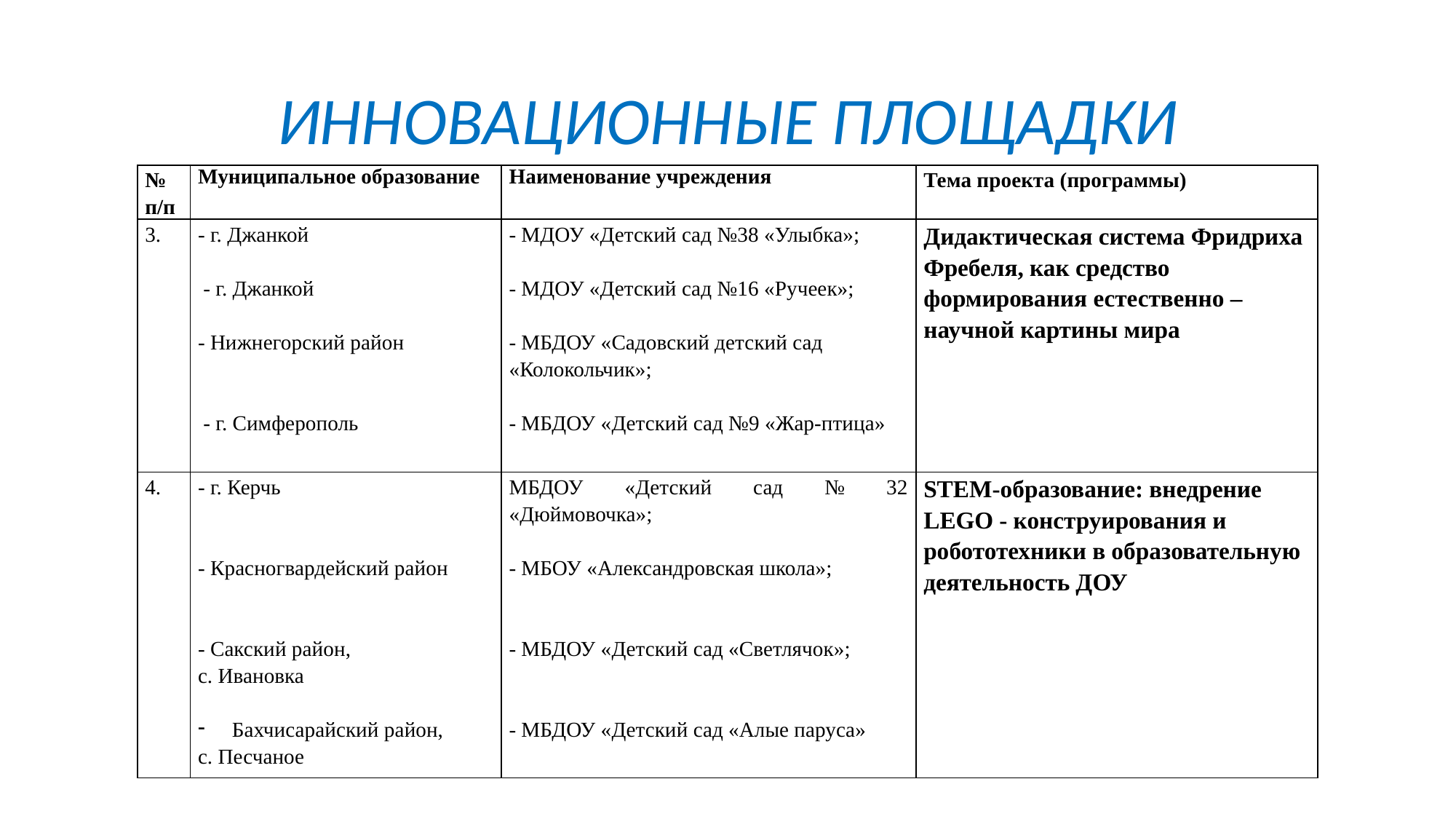

# ИННОВАЦИОННЫЕ ПЛОЩАДКИ
| № п/п | Муниципальное образование | Наименование учреждения | Тема проекта (программы) |
| --- | --- | --- | --- |
| 3. | - г. Джанкой    - г. Джанкой   - Нижнегорский район  - г. Симферополь | - МДОУ «Детский сад №38 «Улыбка»;   - МДОУ «Детский сад №16 «Ручеек»;   - МБДОУ «Садовский детский сад «Колокольчик»;   - МБДОУ «Детский сад №9 «Жар-птица» | Дидактическая система Фридриха Фребеля, как средство формирования естественно – научной картины мира |
| 4. | - г. Керчь     - Красногвардейский район     - Сакский район, с. Ивановка   Бахчисарайский район, с. Песчаное | МБДОУ «Детский сад № 32 «Дюймовочка»;   - МБОУ «Александровская школа»;   - МБДОУ «Детский сад «Светлячок»; - МБДОУ «Детский сад «Алые паруса» | STEM-образование: внедрение LEGO - конструирования и робототехники в образовательную деятельность ДОУ |